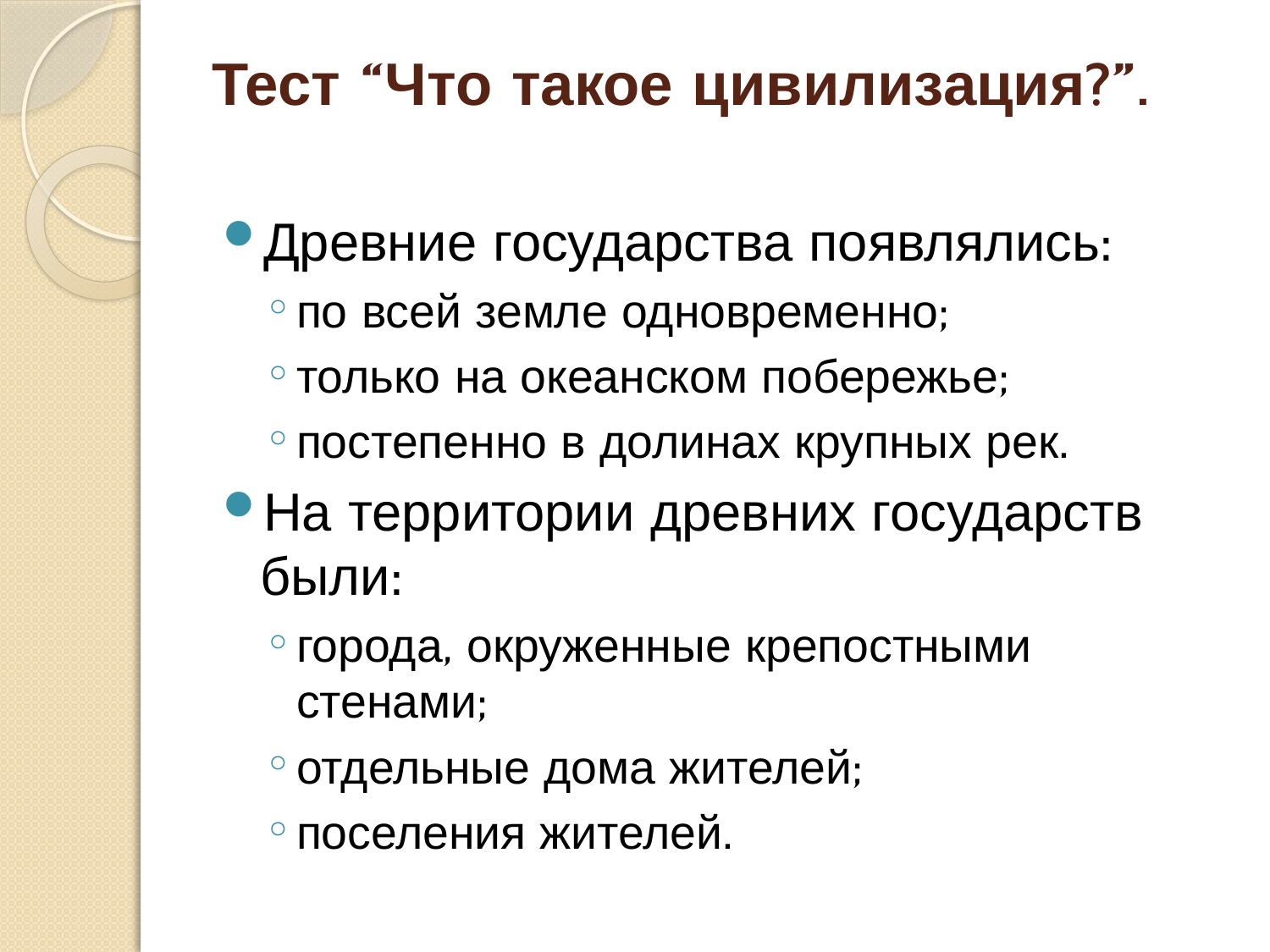

# Тест “Что такое цивилизация?”.
Древние государства появлялись:
по всей земле одновременно;
только на океанском побережье;
постепенно в долинах крупных рек.
На территории древних государств были:
города, окруженные крепостными стенами;
отдельные дома жителей;
поселения жителей.